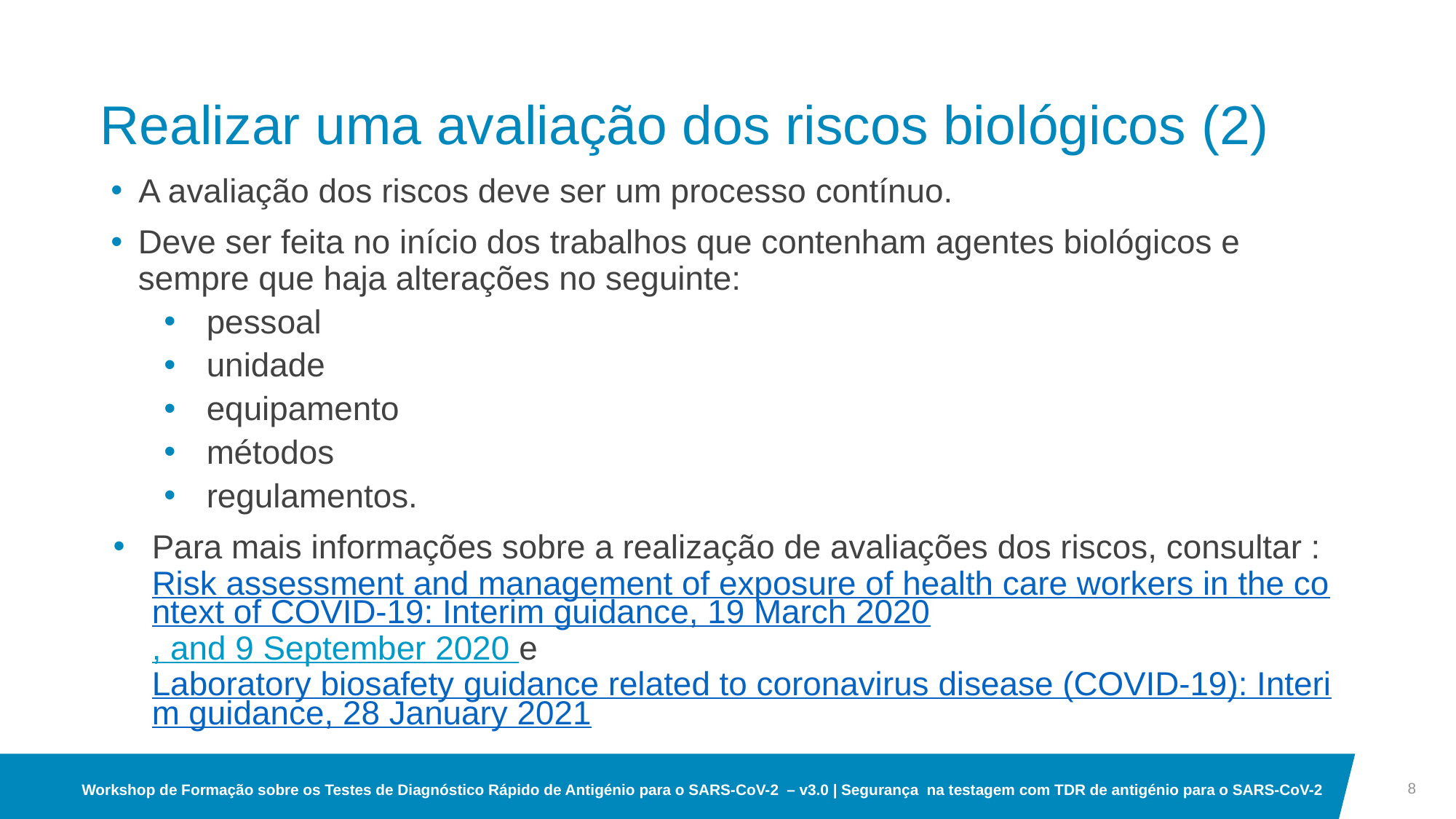

# Realizar uma avaliação dos riscos biológicos (2)
A avaliação dos riscos deve ser um processo contínuo.
Deve ser feita no início dos trabalhos que contenham agentes biológicos e sempre que haja alterações no seguinte:
pessoal
unidade
equipamento
métodos
regulamentos.
Para mais informações sobre a realização de avaliações dos riscos, consultar : Risk assessment and management of exposure of health care workers in the context of COVID-19: Interim guidance, 19 March 2020, and 9 September 2020 e Laboratory biosafety guidance related to coronavirus disease (COVID-19): Interim guidance, 28 January 2021

8
Workshop de Formação sobre os Testes de Diagnóstico Rápido de Antigénio para o SARS-CoV-2  – v3.0 | Segurança  na testagem com TDR de antigénio para o SARS-CoV-2